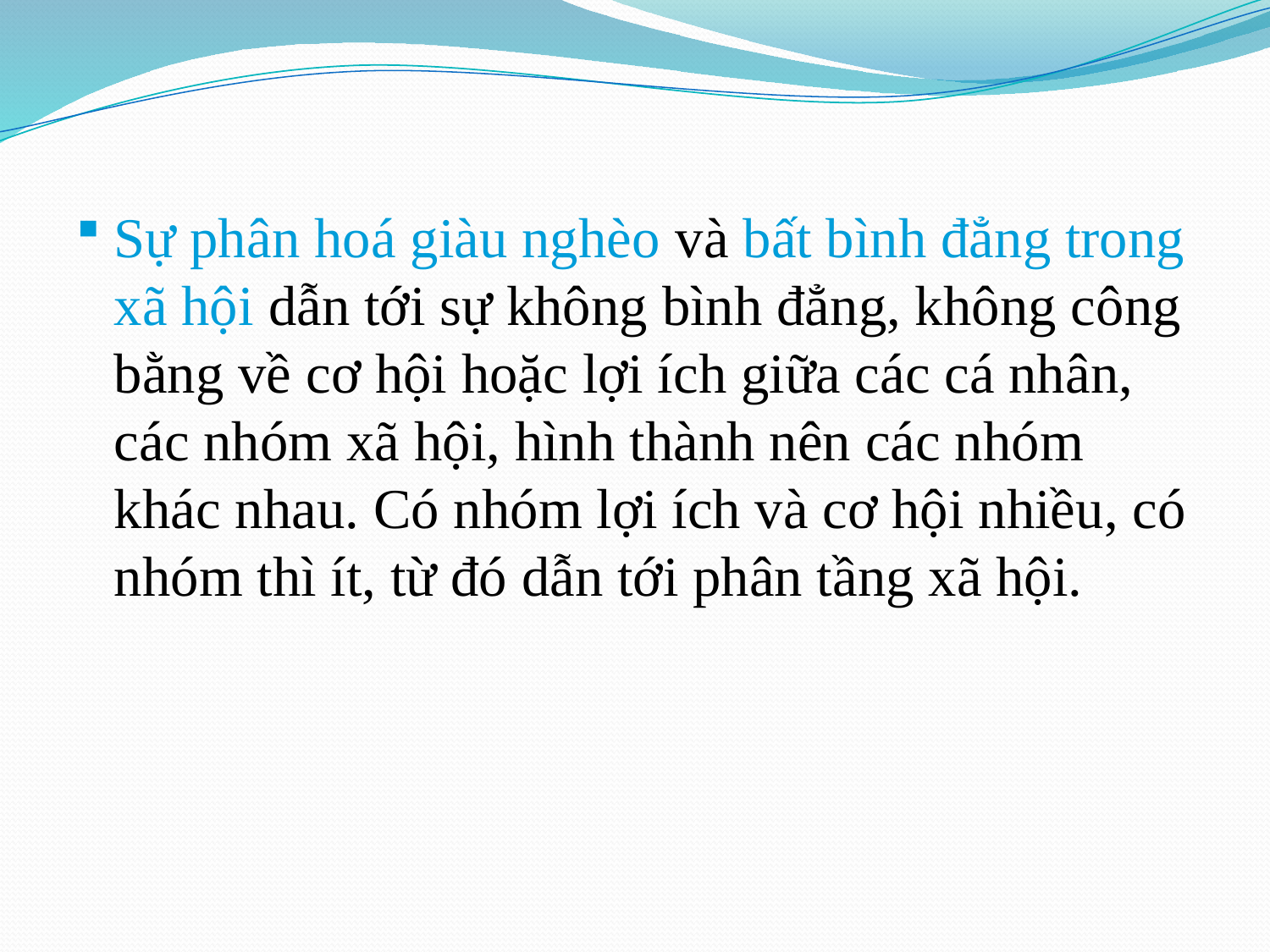

Sự phân hoá giàu nghèo và bất bình đẳng trong xã hội dẫn tới sự không bình đẳng, không công bằng về cơ hội hoặc lợi ích giữa các cá nhân, các nhóm xã hội, hình thành nên các nhóm khác nhau. Có nhóm lợi ích và cơ hội nhiều, có nhóm thì ít, từ đó dẫn tới phân tầng xã hội.